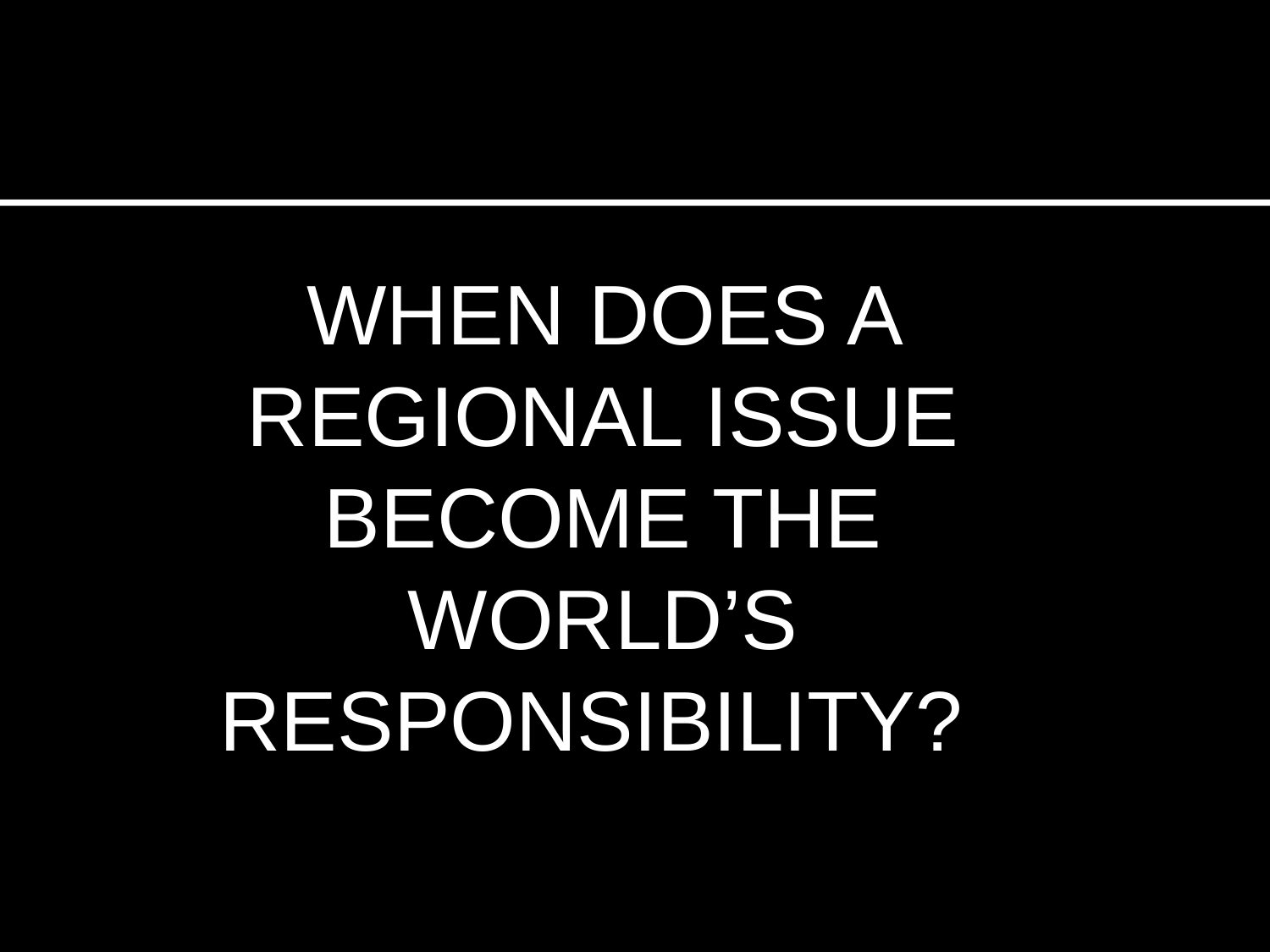

WHEN DOES A REGIONAL ISSUE BECOME THE WORLD’S RESPONSIBILITY?